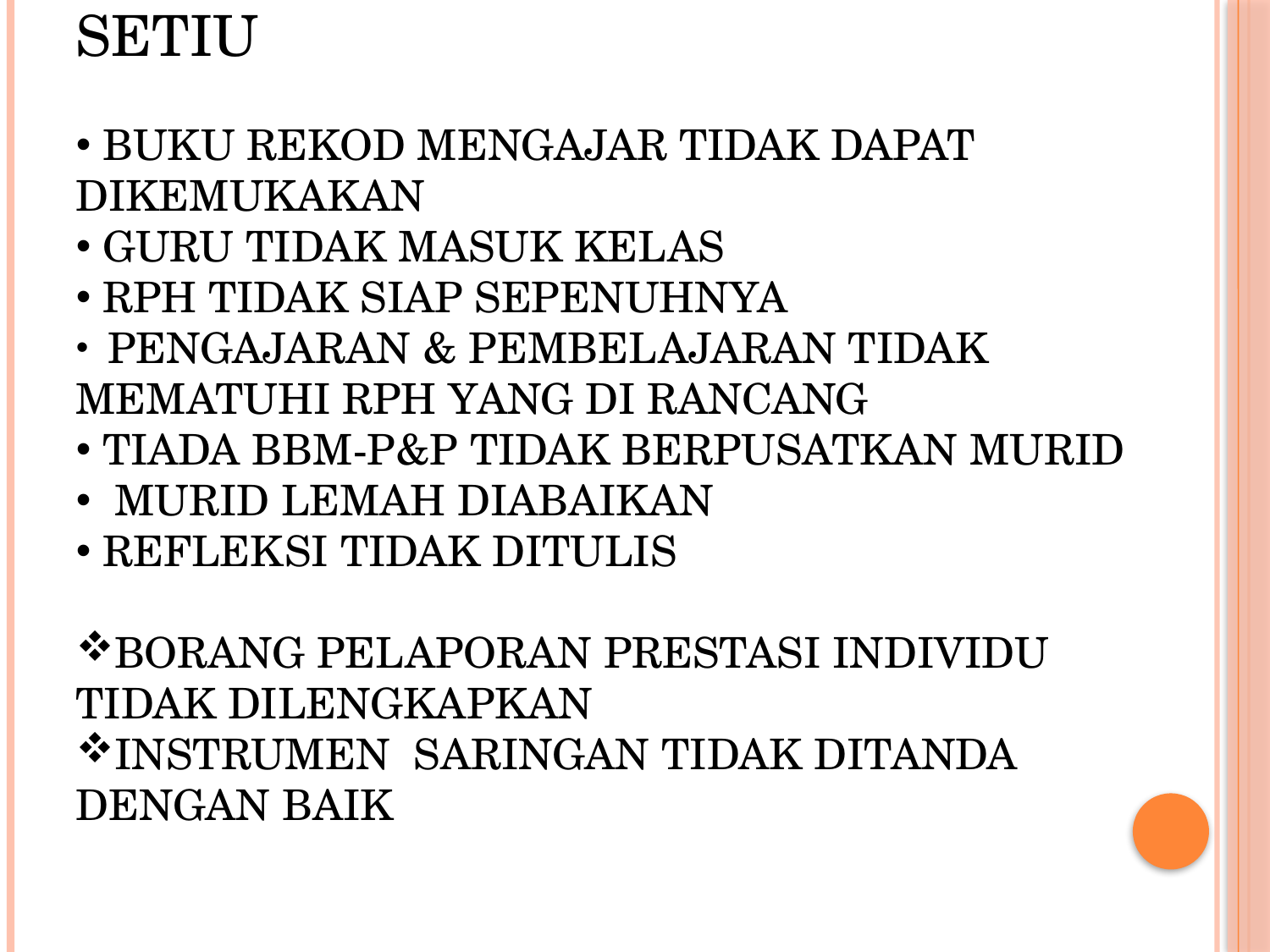

Dapatan pemantauan unit pengurusan kurikulum ppd setiu

 Buku rekod mengajar tidak dapat  dikemukakan
 Guru tidak masuk kelas
 Rph tidak siap sepenuhnya
  Pengajaran & pembelajaran tidak mematuhi rph yang di rancang
 Tiada BBM-p&p tidak berpusatkan murid
  Murid lemah diabaikan
 Refleksi tidak ditulis

Borang Pelaporan prestasi individu tidak dilengkapkan
Instrumen  saringan tidak ditanda dengan baik